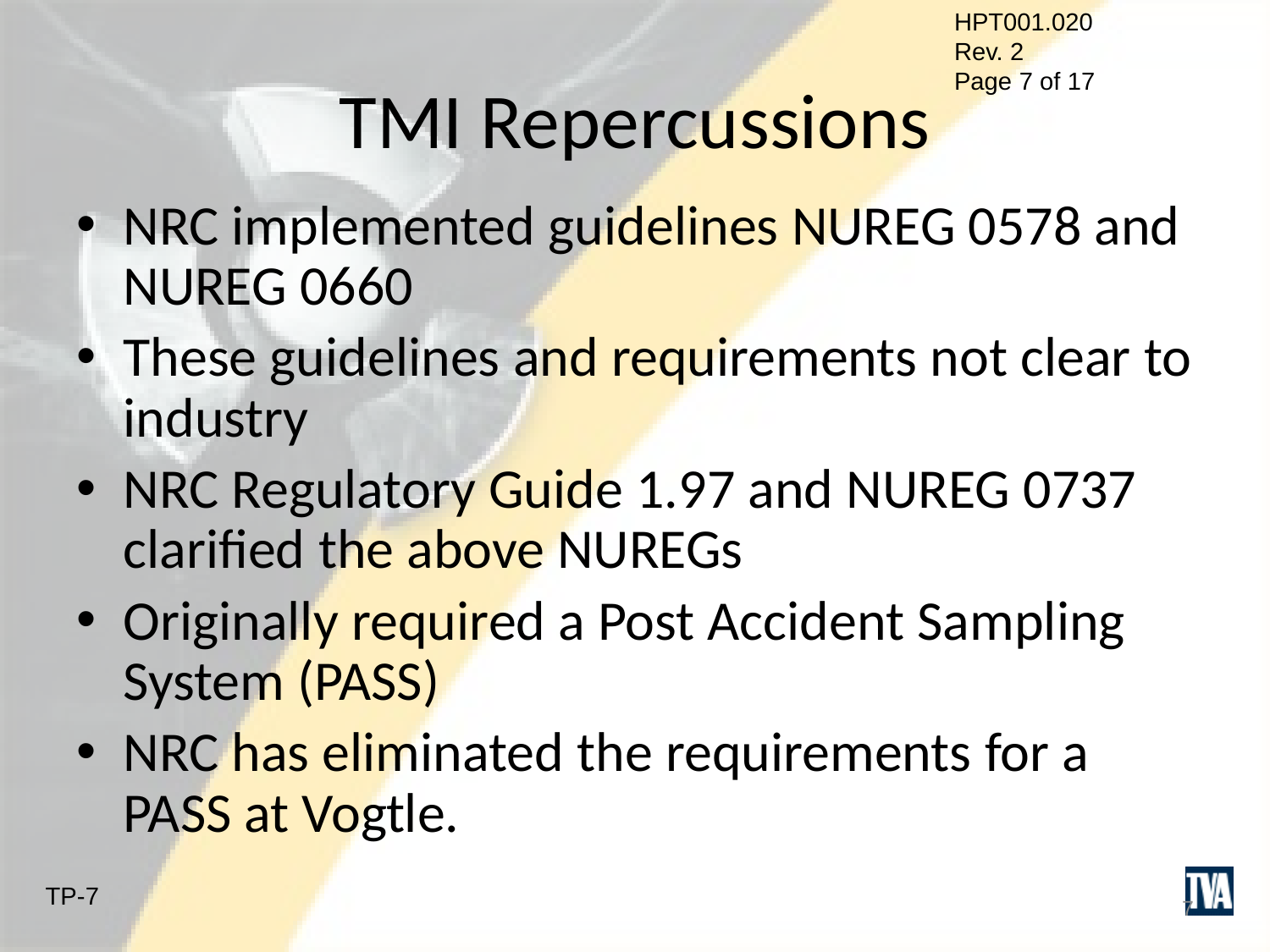

# TMI Repercussions
NRC implemented guidelines NUREG 0578 and NUREG 0660
These guidelines and requirements not clear to industry
NRC Regulatory Guide 1.97 and NUREG 0737 clarified the above NUREGs
Originally required a Post Accident Sampling System (PASS)
NRC has eliminated the requirements for a PASS at Vogtle.
7